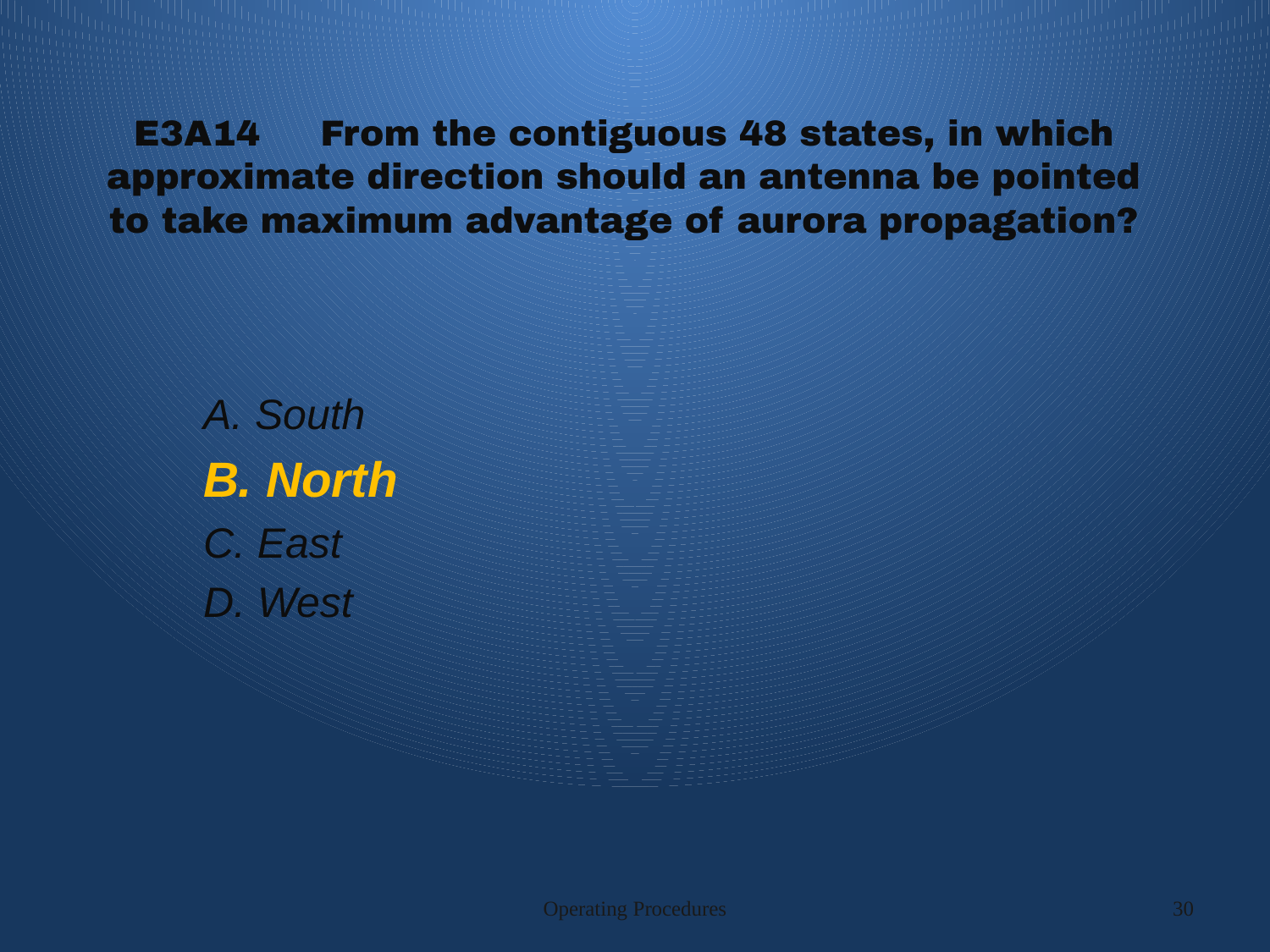

# E3A14     From the contiguous 48 states, in which approximate direction should an antenna be pointed to take maximum advantage of aurora propagation?
A. South
B. North
C. East
D. West

Operating Procedures
30